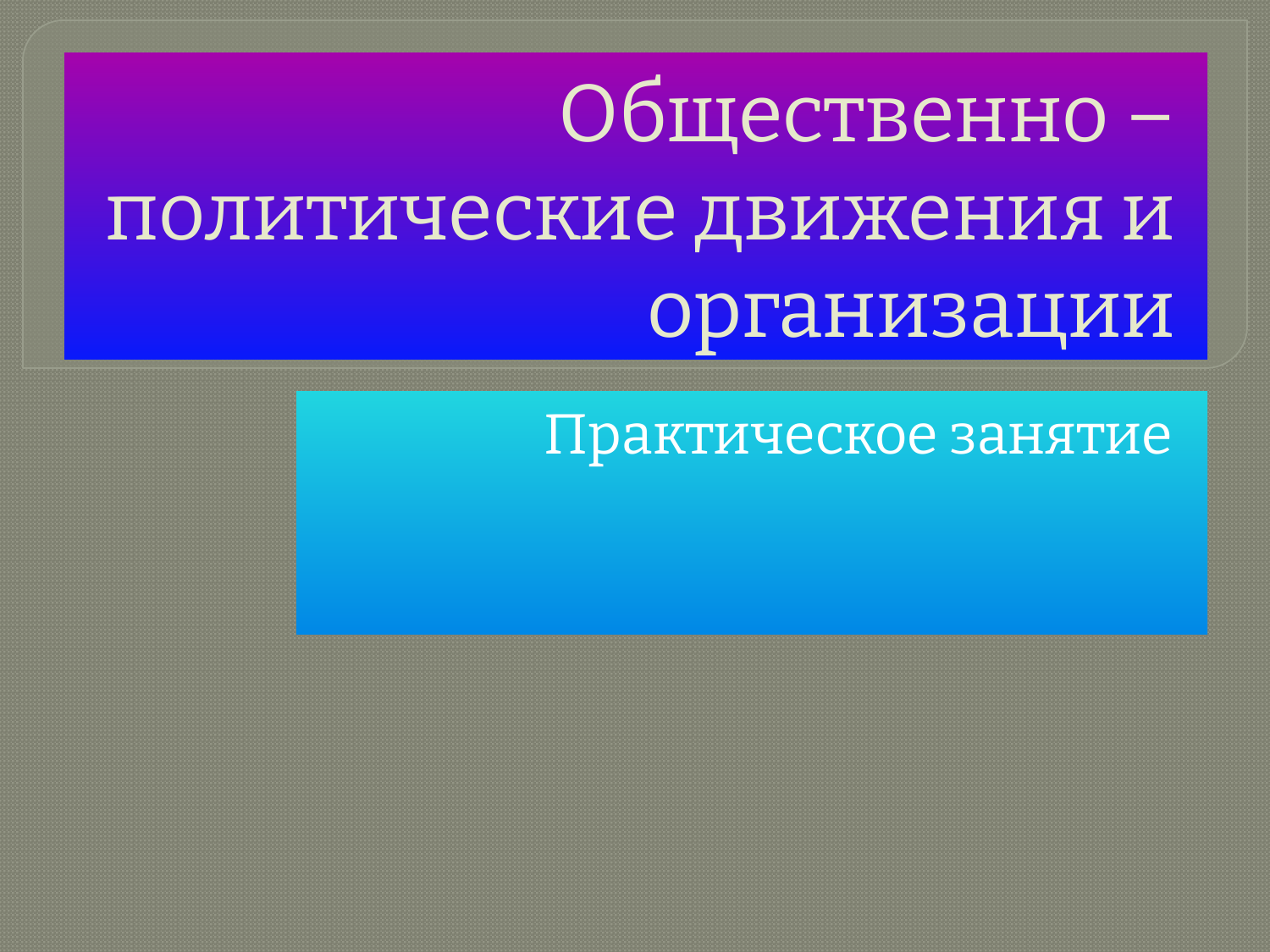

# Общественно – политические движения и организации
Практическое занятие